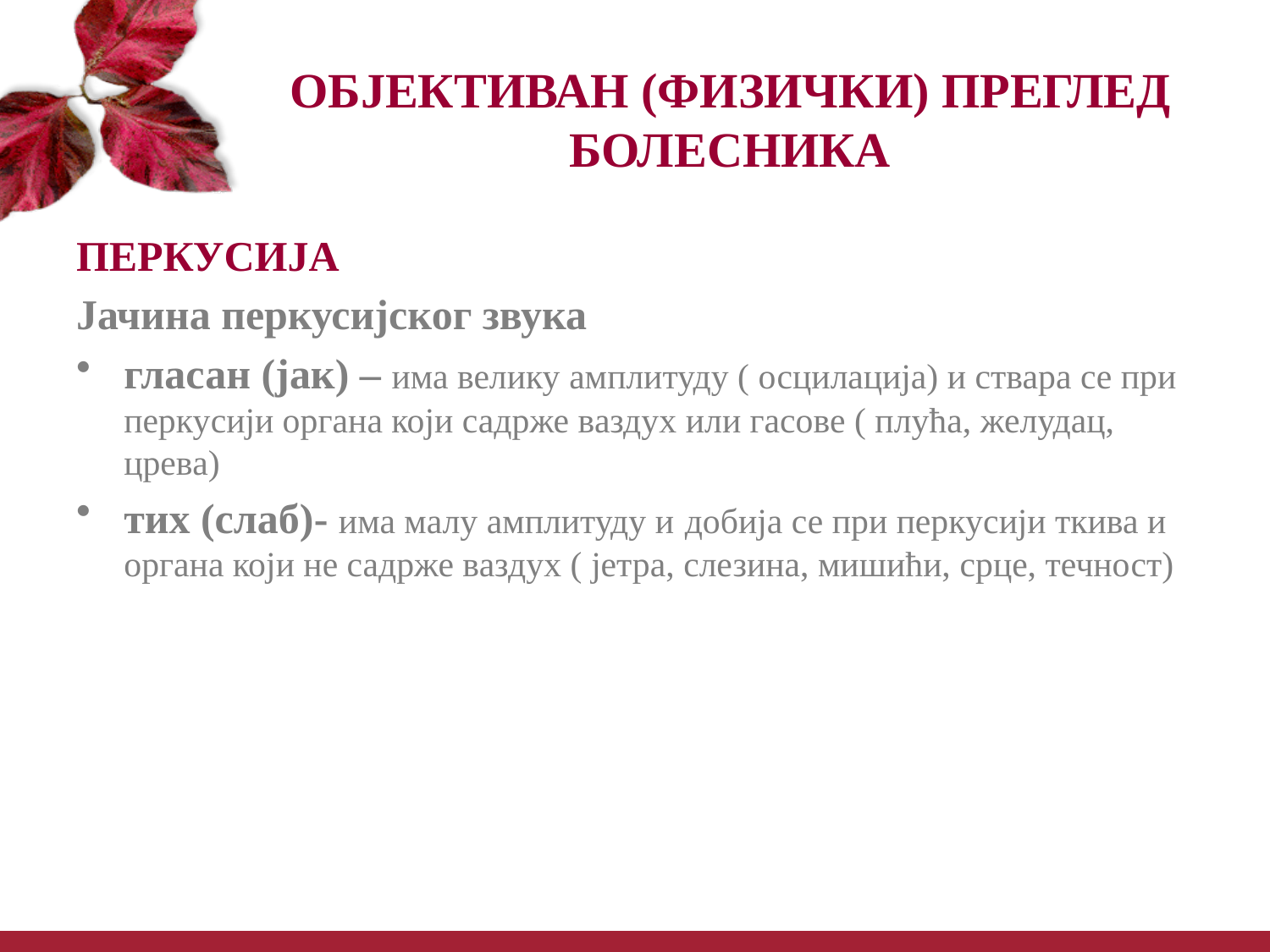

# ОБЈЕКТИВАН (ФИЗИЧКИ) ПРЕГЛЕД БОЛЕСНИКА
ПЕРКУСИЈА
Јачина перкусијског звука
гласан (јак) – има велику амплитуду ( осцилација) и ствара се при перкусији органа који садрже ваздух или гасове ( плућа, желудац, црева)
тих (слаб)- има малу амплитуду и добија се при перкусији ткива и органа који не садрже ваздух ( јетра, слезина, мишићи, срце, течност)